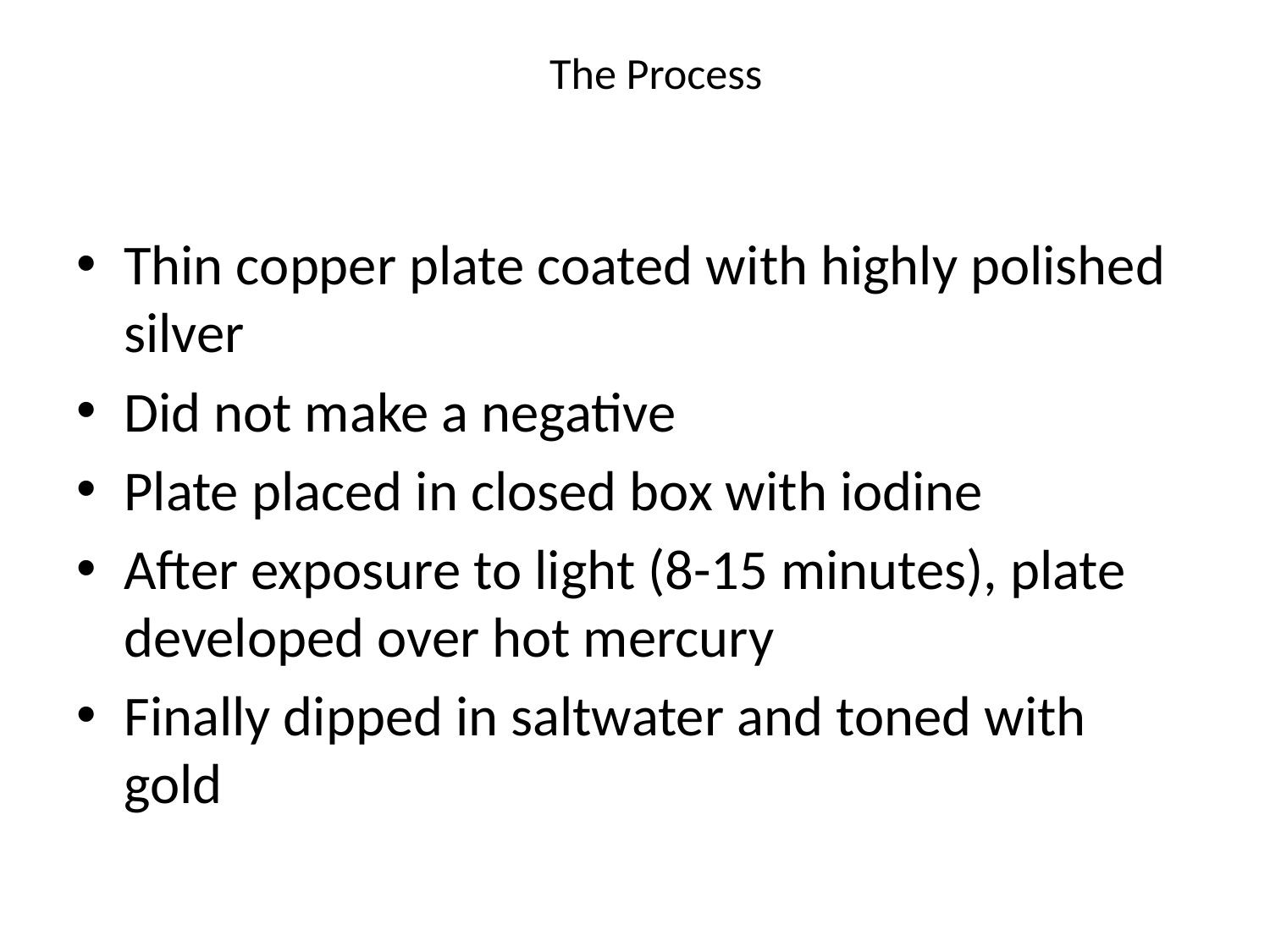

# The Process
Thin copper plate coated with highly polished silver
Did not make a negative
Plate placed in closed box with iodine
After exposure to light (8-15 minutes), plate developed over hot mercury
Finally dipped in saltwater and toned with gold